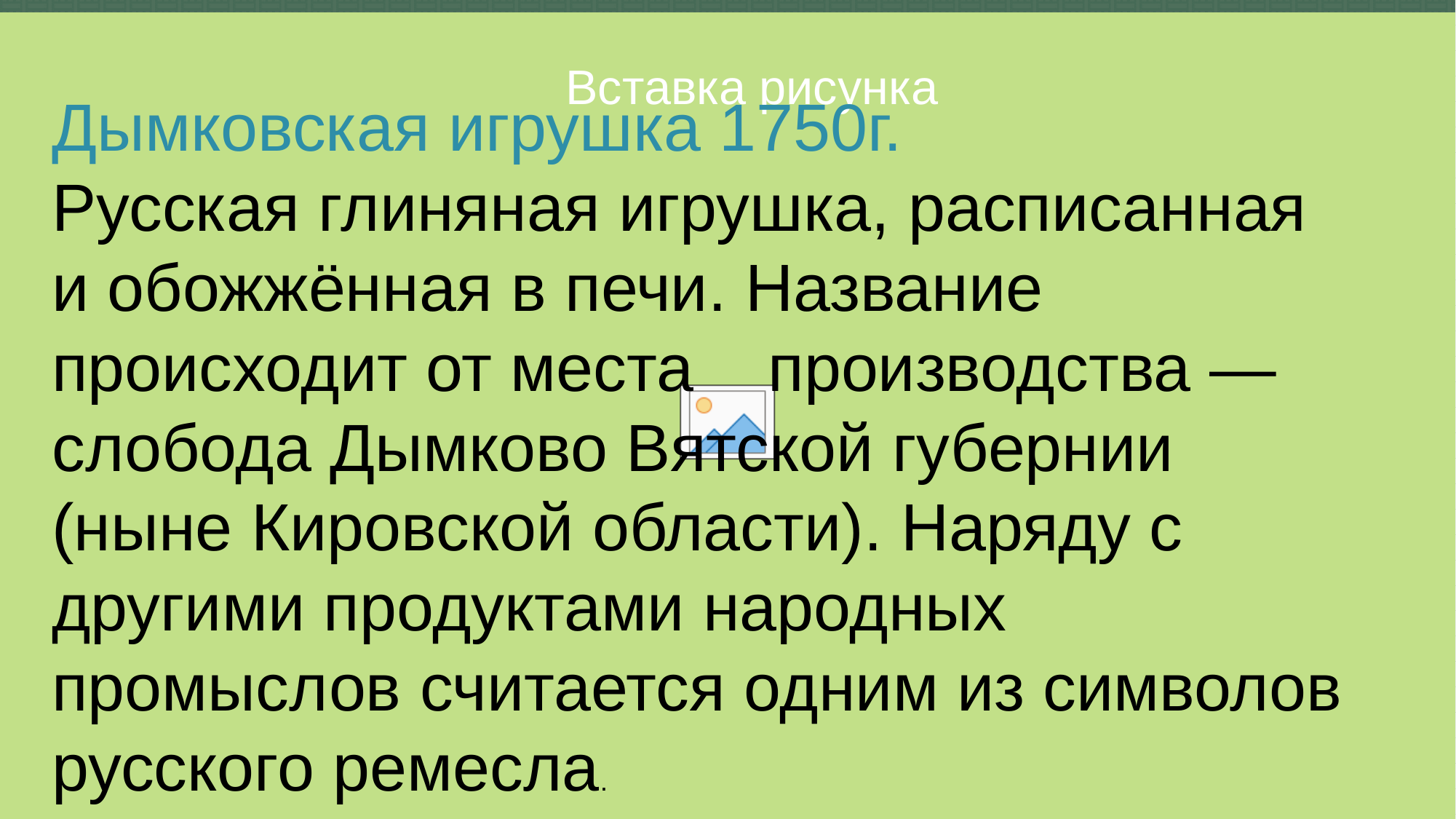

Дымковская игрушка 1750г.
Русская глиняная игрушка, расписанная и обожжённая в печи. Название происходит от места    производства — слобода Дымково Вятской губернии (ныне Кировской области). Наряду с другими продуктами народных промыслов считается одним из символов русского ремесла.

#